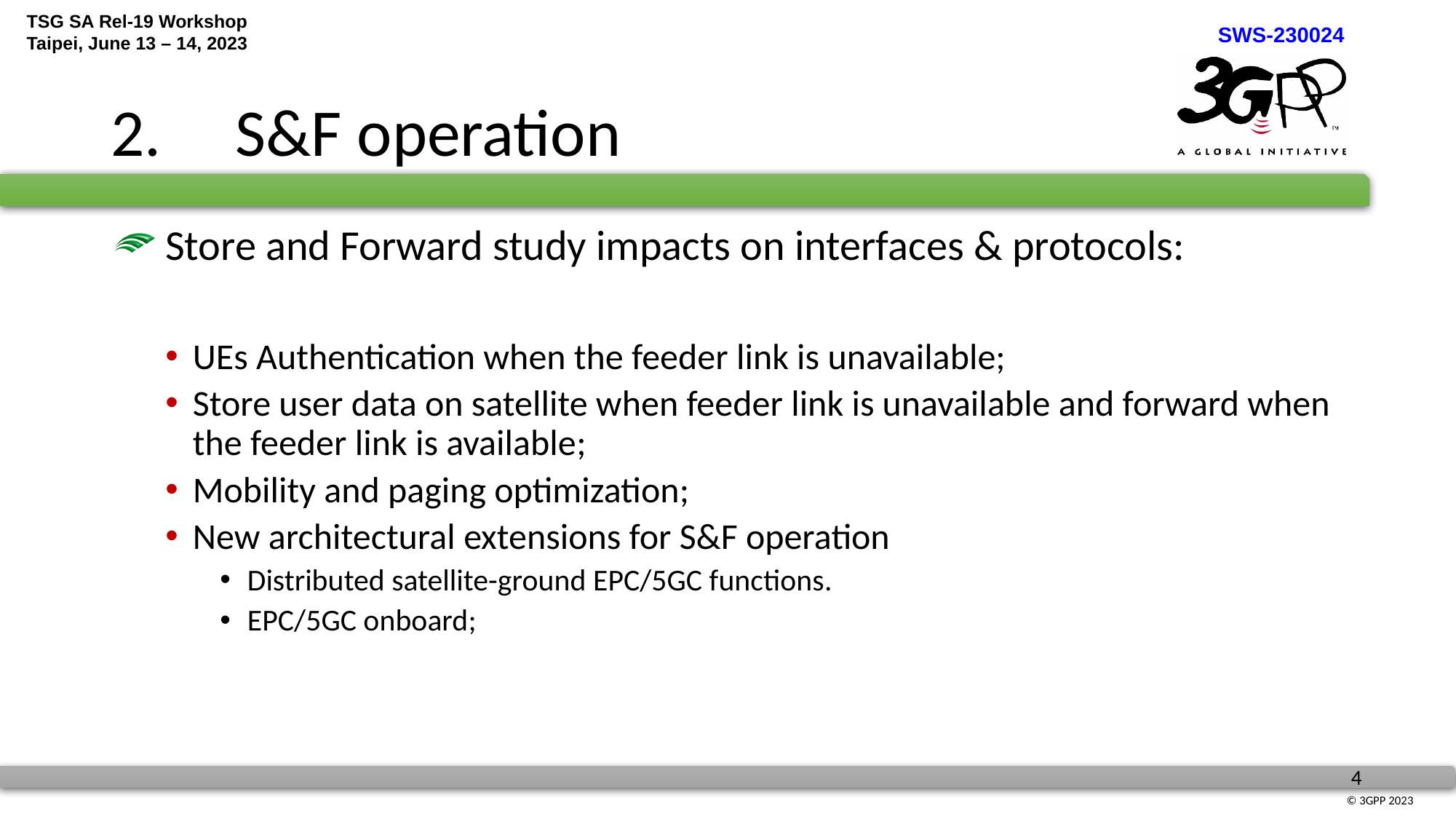

# 2.	 S&F operation
 Store and Forward study impacts on interfaces & protocols:

UEs Authentication when the feeder link is unavailable;
Store user data on satellite when feeder link is unavailable and forward when the feeder link is available;
Mobility and paging optimization;
New architectural extensions for S&F operation
Distributed satellite-ground EPC/5GC functions.
EPC/5GC onboard;